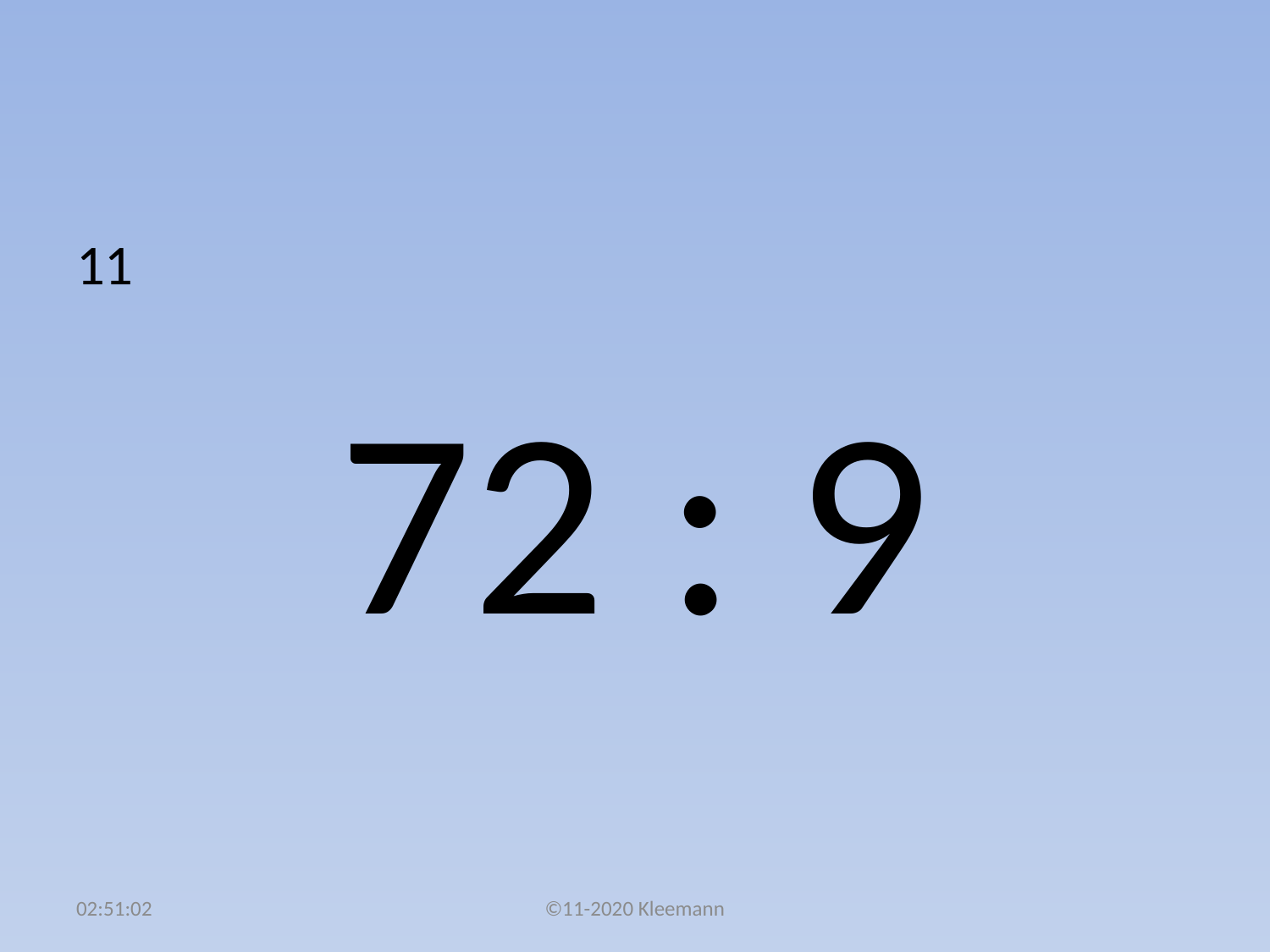

#
11
72 : 9
02:51:02
©11-2020 Kleemann